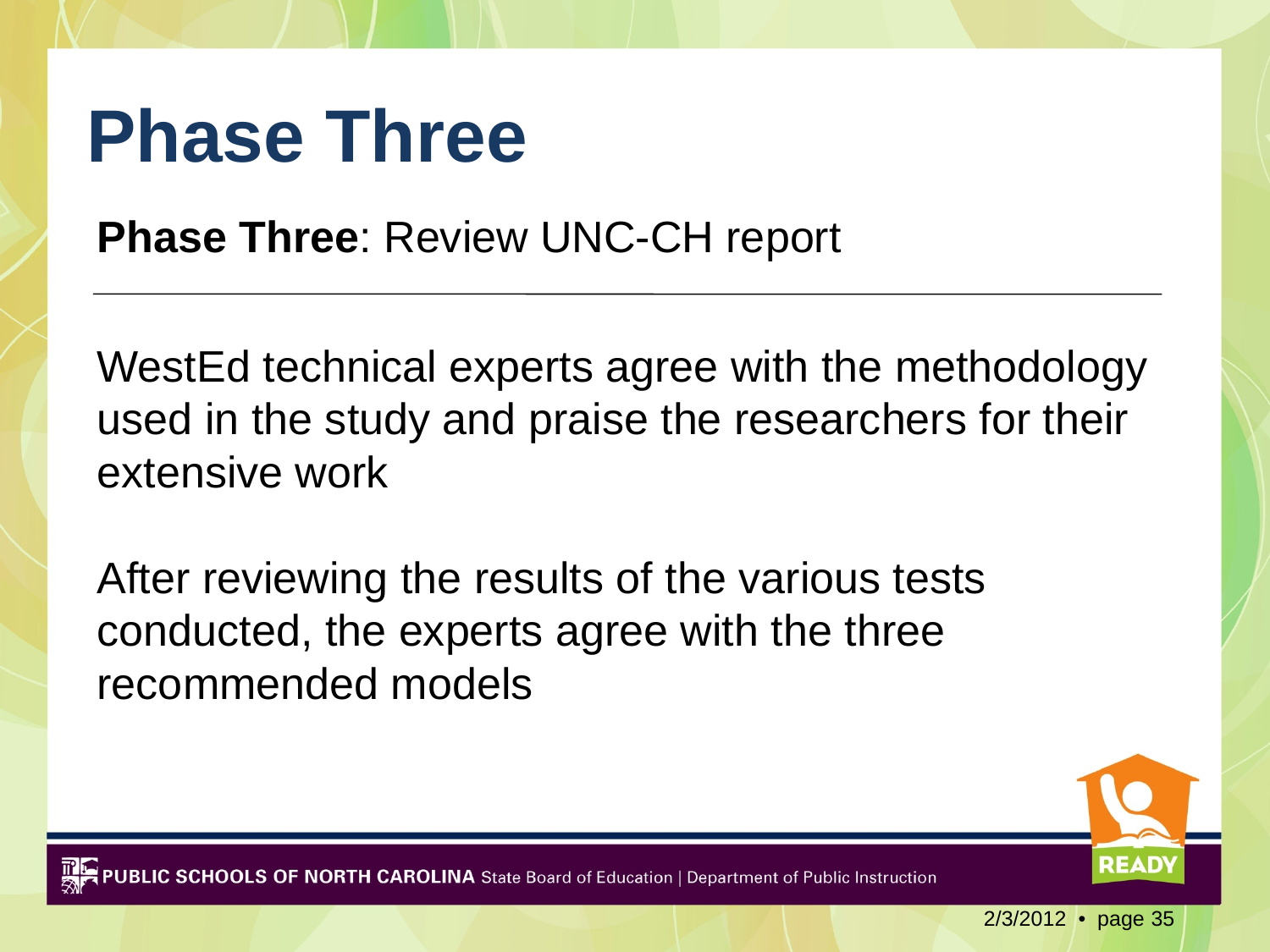

# Phase Three
Phase Three: Review UNC-CH report

WestEd technical experts agree with the methodology used in the study and praise the researchers for their extensive work

After reviewing the results of the various tests conducted, the experts agree with the three recommended models

2/3/2012  •  page 35